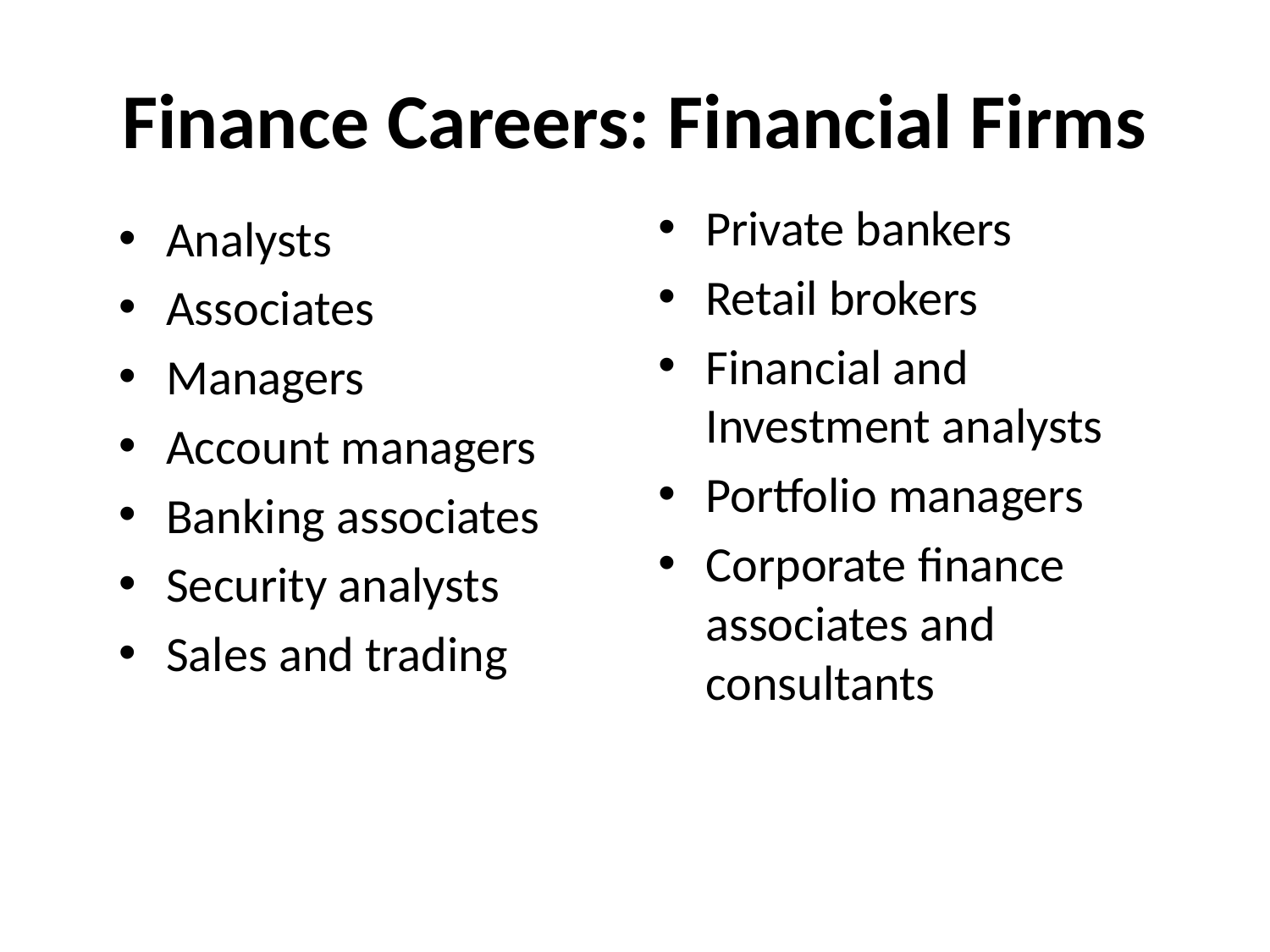

# Finance Careers: Financial Firms
Private bankers
Retail brokers
Financial and Investment analysts
Portfolio managers
Corporate finance associates and consultants
Analysts
Associates
Managers
Account managers
Banking associates
Security analysts
Sales and trading
Booth/Cleary Introduction to Corporate Finance, Second Edition
35